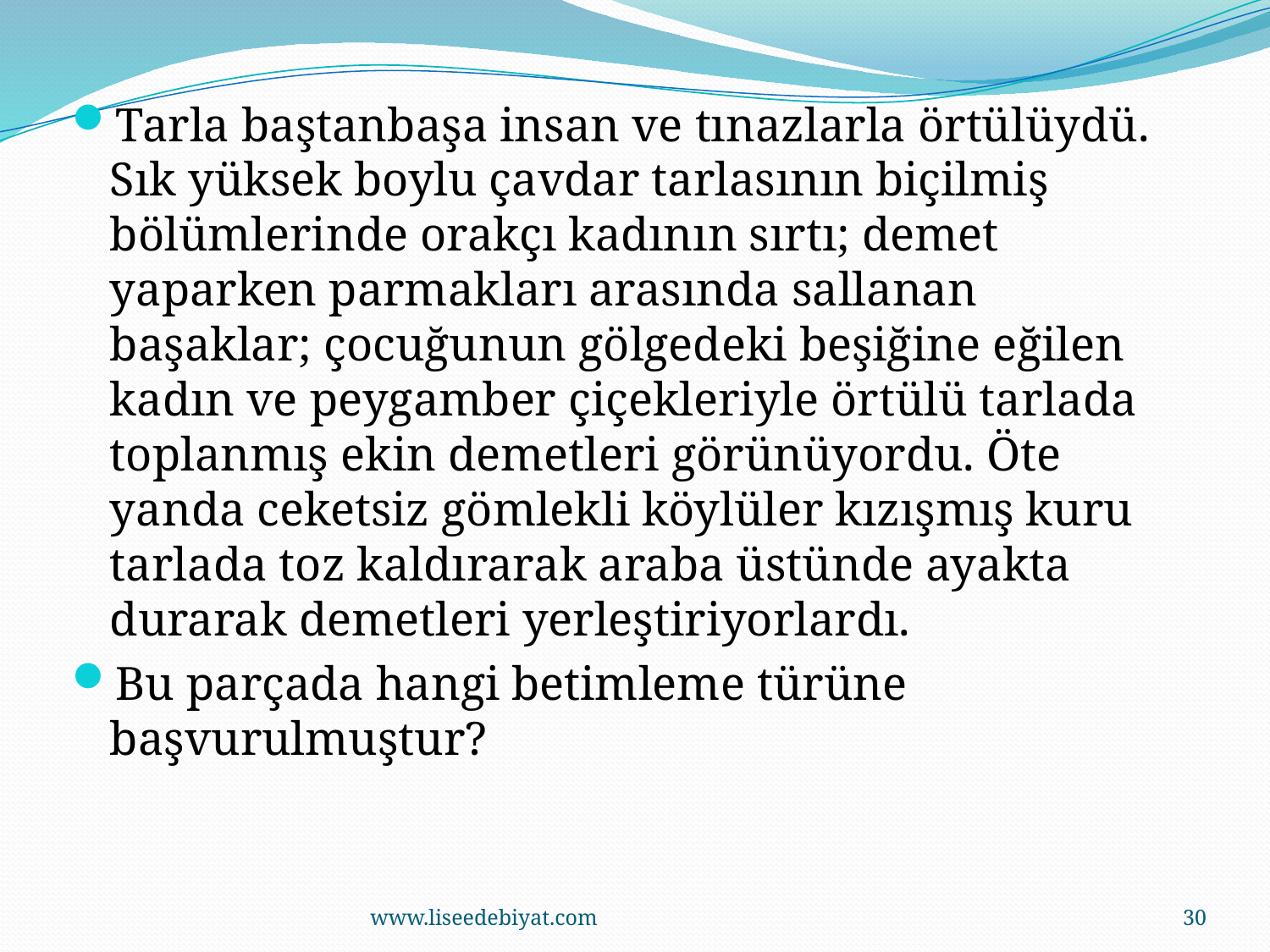

Tarla baştanbaşa insan ve tınazlarla örtülüydü. Sık yüksek boylu çavdar tarlasının biçilmiş bölümlerinde orakçı kadının sırtı; demet yaparken parmakları arasında sallanan başaklar; çocuğunun gölgedeki beşiğine eğilen kadın ve peygamber çiçekleriyle örtülü tarlada toplanmış ekin demetleri görünüyordu. Öte yanda ceketsiz gömlekli köylüler kızışmış kuru tarlada toz kaldırarak araba üstünde ayakta durarak demetleri yerleştiriyorlardı.
Bu parçada hangi betimleme türüne başvurulmuştur?
www.liseedebiyat.com
30